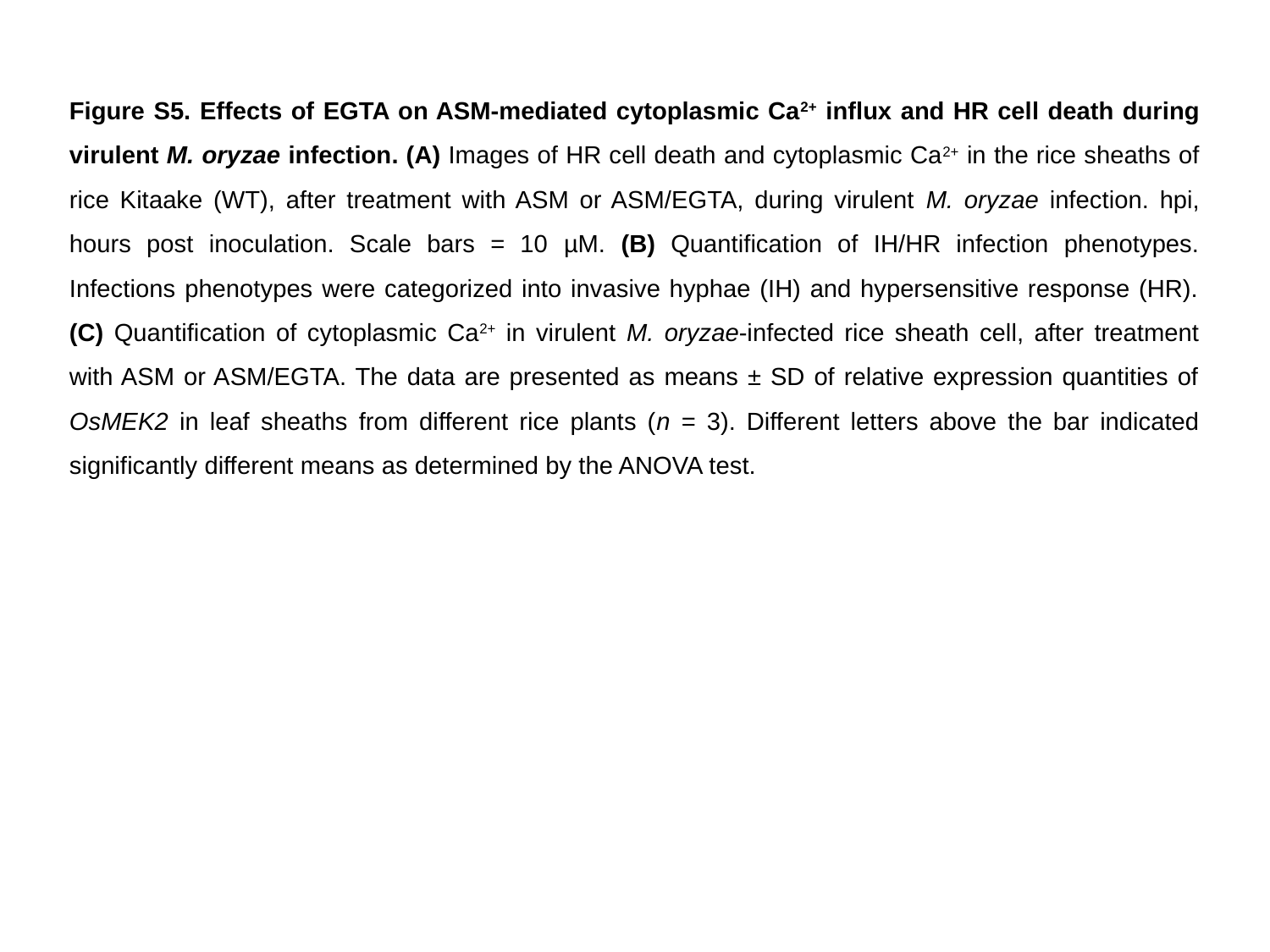

Figure S5. Effects of EGTA on ASM-mediated cytoplasmic Ca2+ influx and HR cell death during virulent M. oryzae infection. (A) Images of HR cell death and cytoplasmic Ca2+ in the rice sheaths of rice Kitaake (WT), after treatment with ASM or ASM/EGTA, during virulent M. oryzae infection. hpi, hours post inoculation. Scale bars = 10 µM. (B) Quantification of IH/HR infection phenotypes. Infections phenotypes were categorized into invasive hyphae (IH) and hypersensitive response (HR). (C) Quantification of cytoplasmic Ca2+ in virulent M. oryzae-infected rice sheath cell, after treatment with ASM or ASM/EGTA. The data are presented as means ± SD of relative expression quantities of OsMEK2 in leaf sheaths from different rice plants (n = 3). Different letters above the bar indicated significantly different means as determined by the ANOVA test.